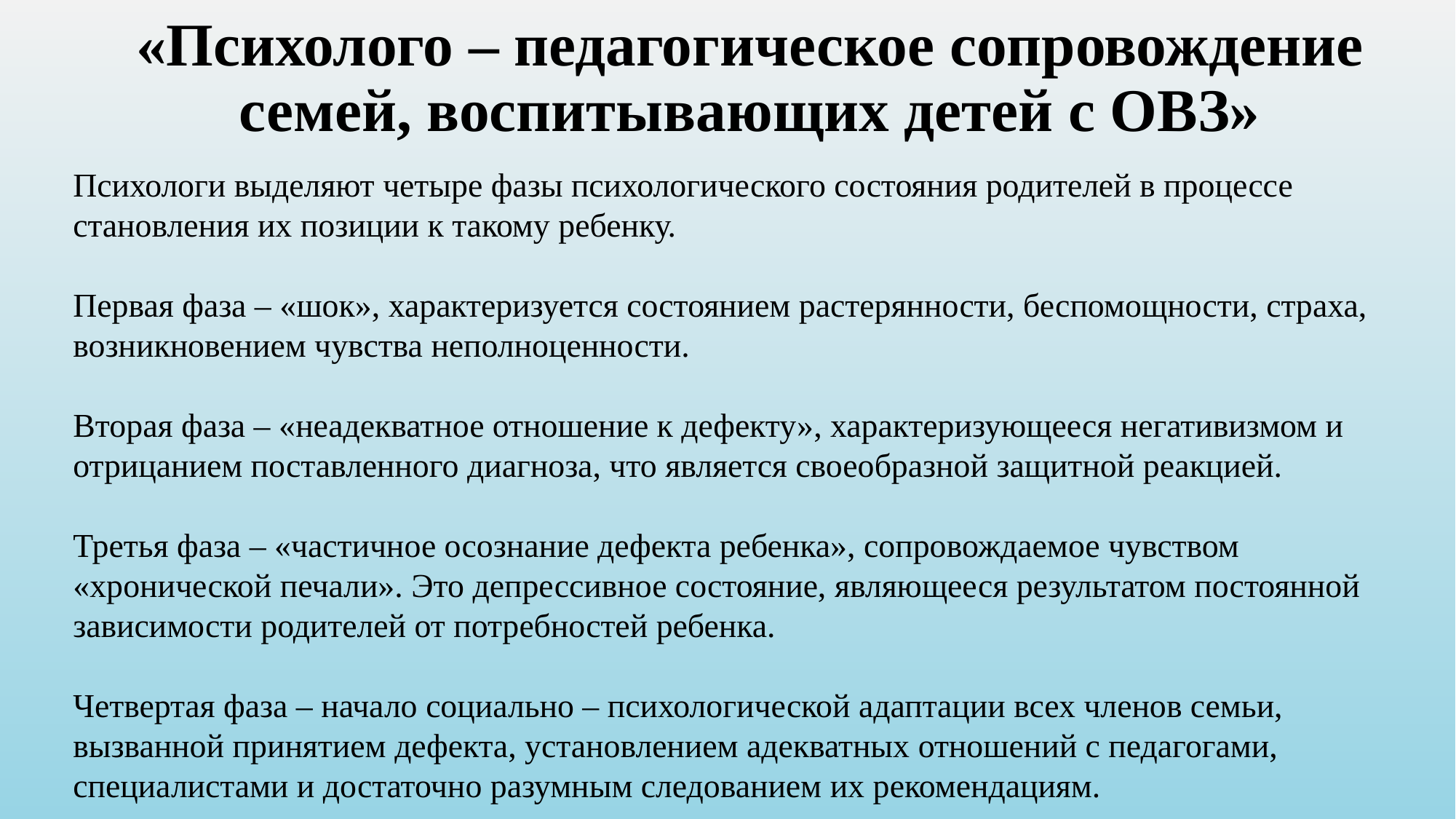

# «Психолого – педагогическое сопровождение семей, воспитывающих детей с ОВЗ»
Психологи выделяют четыре фазы психологического состояния родителей в процессе становления их позиции к такому ребенку.

Первая фаза – «шок», характеризуется состоянием растерянности, беспомощности, страха, возникновением чувства неполноценности.

Вторая фаза – «неадекватное отношение к дефекту», характеризующееся негативизмом и отрицанием поставленного диагноза, что является своеобразной защитной реакцией.

Третья фаза – «частичное осознание дефекта ребенка», сопровождаемое чувством «хронической печали». Это депрессивное состояние, являющееся результатом постоянной зависимости родителей от потребностей ребенка.

Четвертая фаза – начало социально – психологической адаптации всех членов семьи, вызванной принятием дефекта, установлением адекватных отношений с педагогами, специалистами и достаточно разумным следованием их рекомендациям.